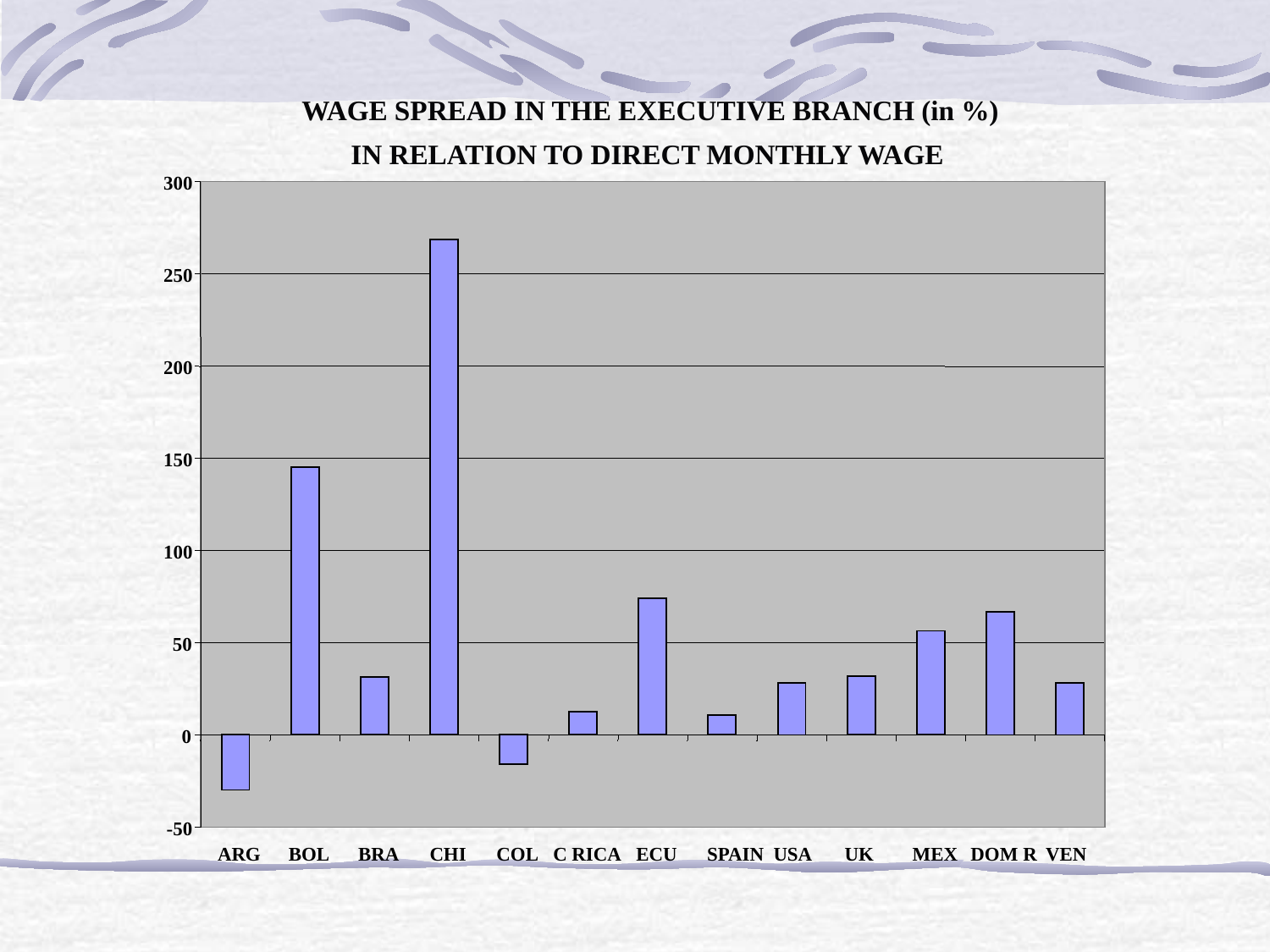

WAGE SPREAD IN THE EXECUTIVE BRANCH (in %)

IN RELATION TO DIRECT MONTHLY WAGE
300

250

200

150

100

50

0

-50

ARG
BOL
BRA
CHI
COL
C RICA
ECU
SPAIN
USA
UK
MEX
DOM R
VEN